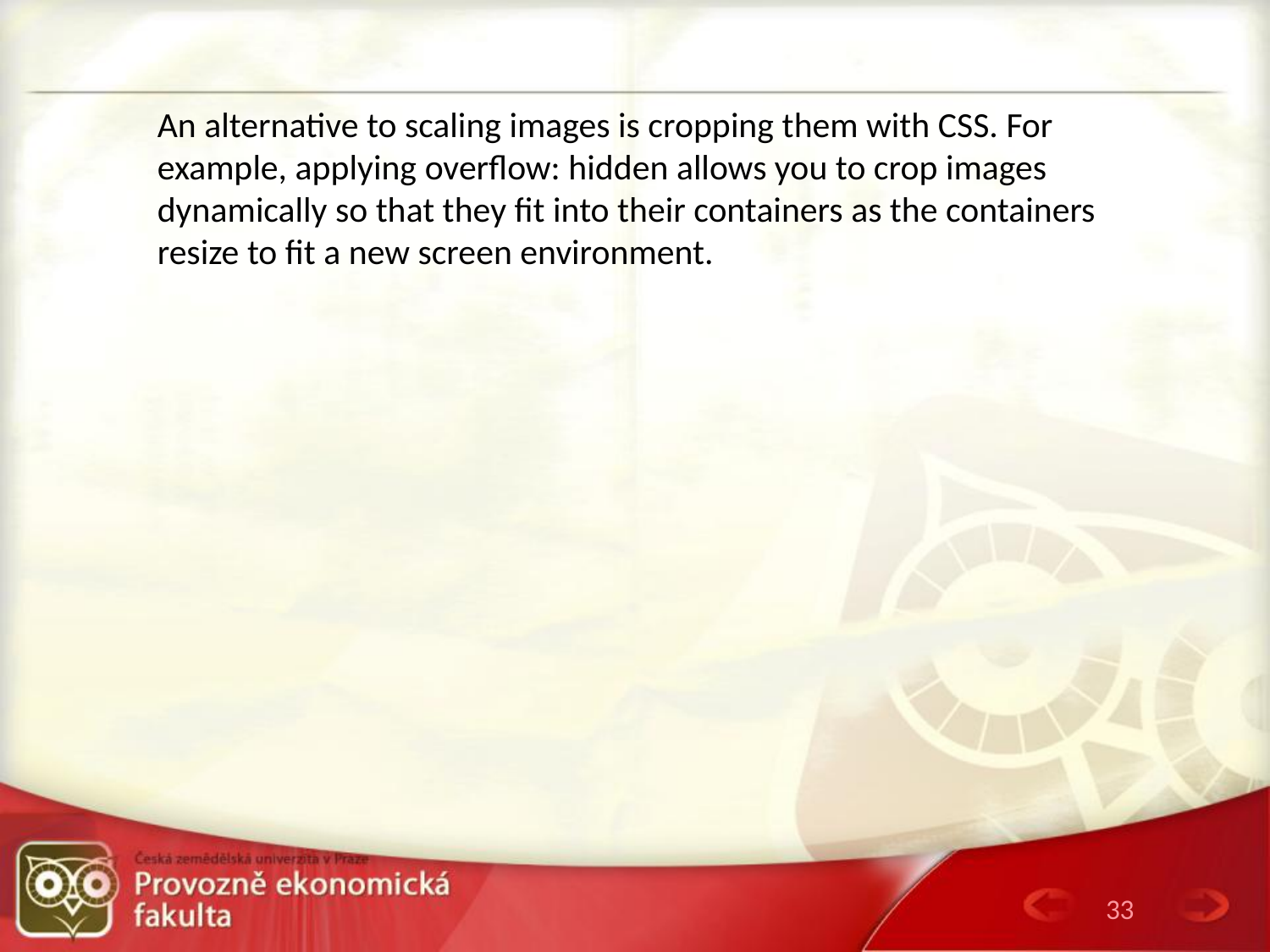

An alternative to scaling images is cropping them with CSS. For example, applying overflow: hidden allows you to crop images dynamically so that they fit into their containers as the containers resize to fit a new screen environment.